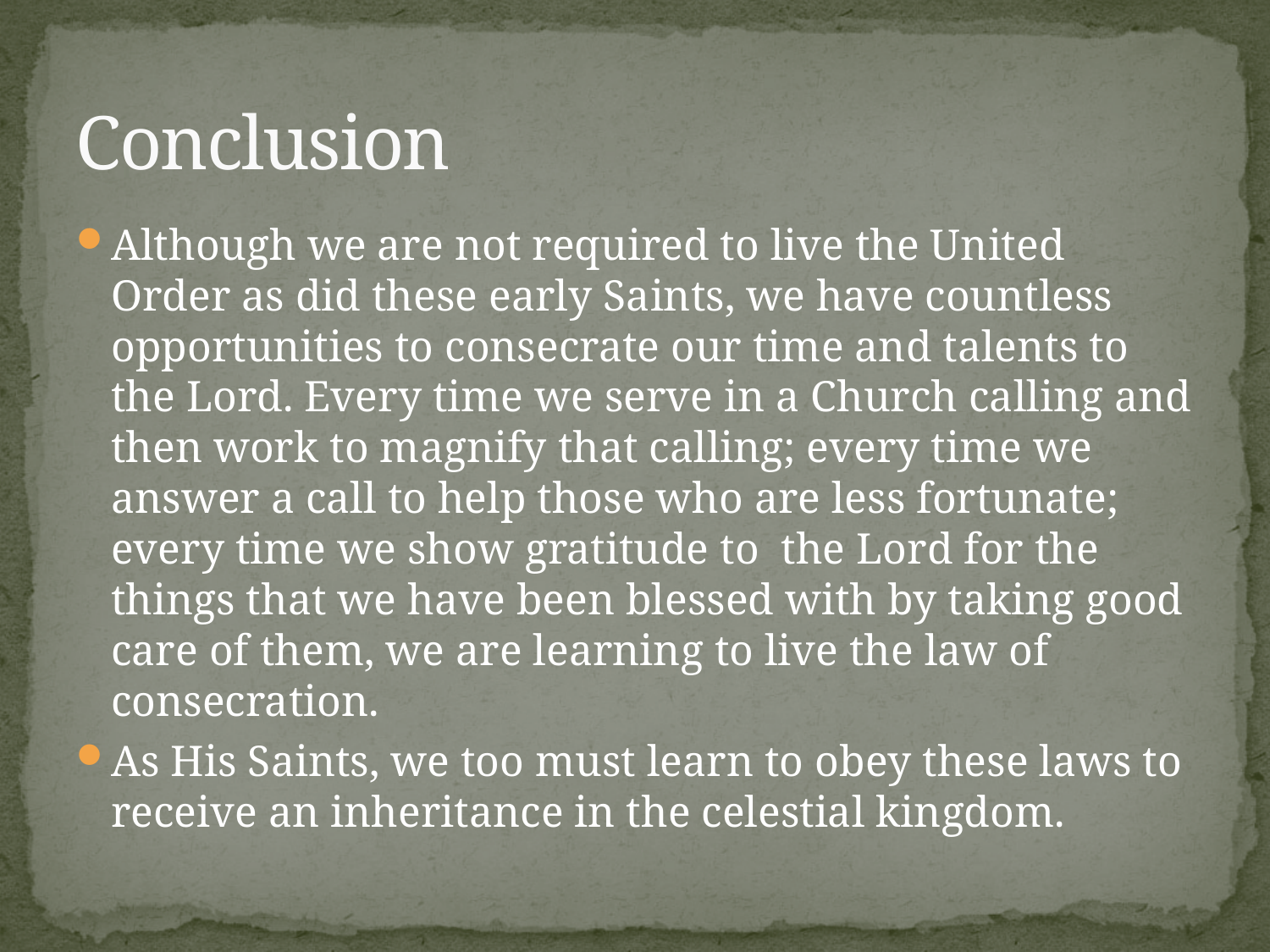

# Conclusion
Although we are not required to live the United Order as did these early Saints, we have countless opportunities to consecrate our time and talents to the Lord. Every time we serve in a Church calling and then work to magnify that calling; every time we answer a call to help those who are less fortunate; every time we show gratitude to  the Lord for the things that we have been blessed with by taking good care of them, we are learning to live the law of consecration.
As His Saints, we too must learn to obey these laws to receive an inheritance in the celestial kingdom.